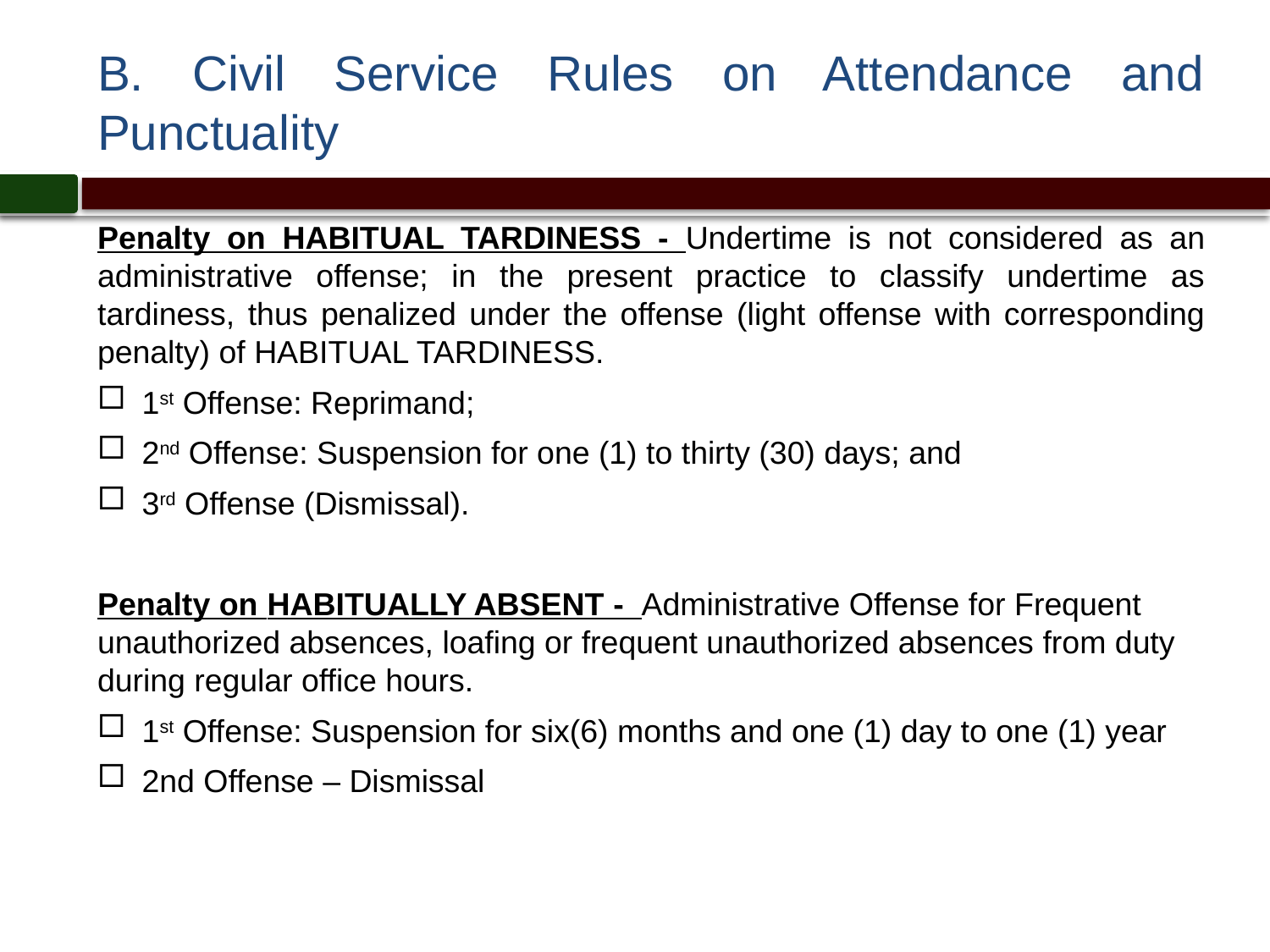

# B. Civil Service Rules on Attendance and Punctuality
Penalty on HABITUAL TARDINESS - Undertime is not considered as an administrative offense; in the present practice to classify undertime as tardiness, thus penalized under the offense (light offense with corresponding penalty) of HABITUAL TARDINESS.
1st Offense: Reprimand;
2nd Offense: Suspension for one (1) to thirty (30) days; and
3rd Offense (Dismissal).

Penalty on Habitually Absent -  Administrative Offense for Frequent unauthorized absences, loafing or frequent unauthorized absences from duty during regular office hours.
1st Offense: Suspension for six(6) months and one (1) day to one (1) year
2nd Offense – Dismissal